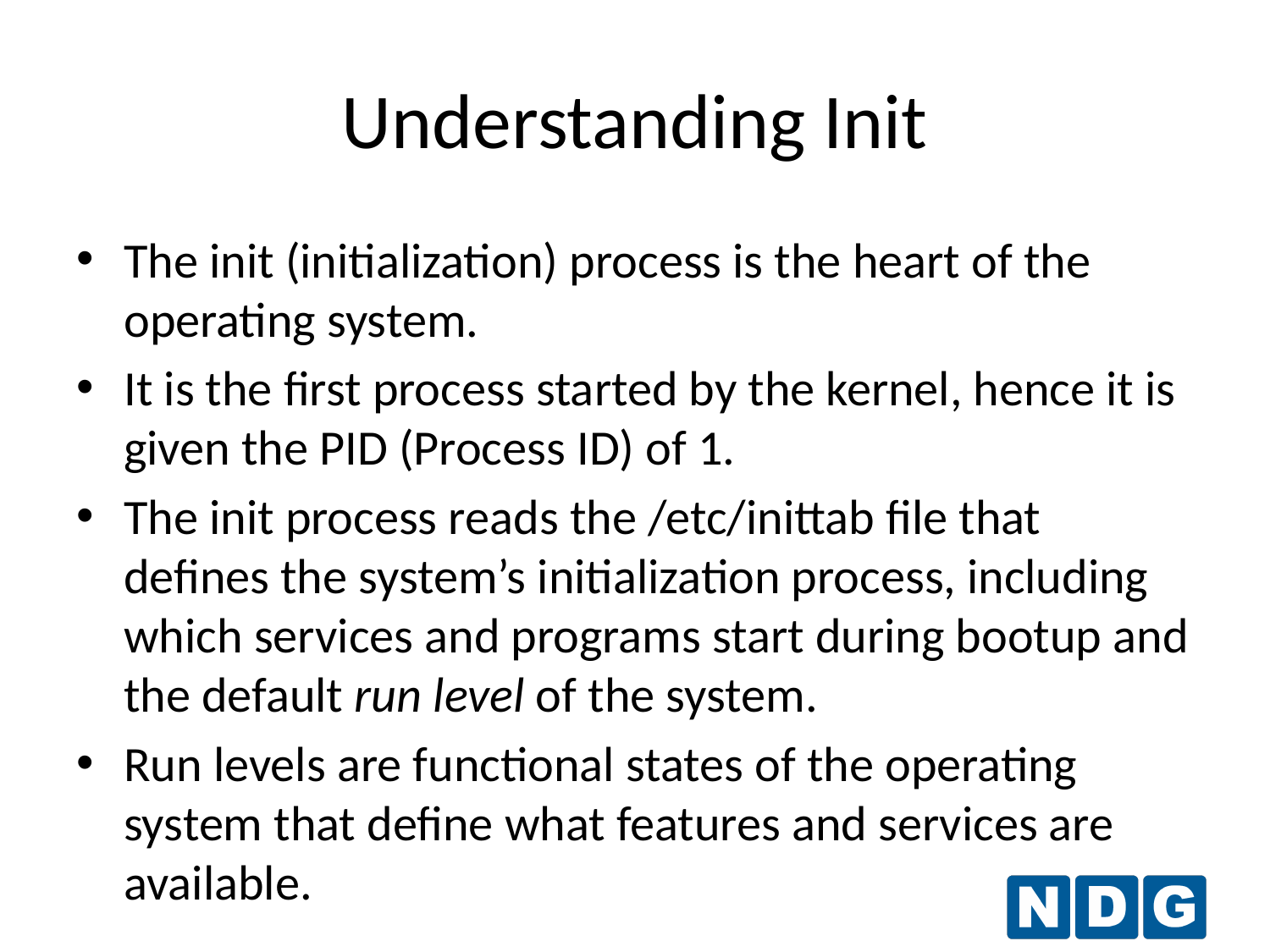

# Understanding Init
The init (initialization) process is the heart of the operating system.
It is the first process started by the kernel, hence it is given the PID (Process ID) of 1.
The init process reads the /etc/inittab file that defines the system’s initialization process, including which services and programs start during bootup and the default run level of the system.
Run levels are functional states of the operating system that define what features and services are available.